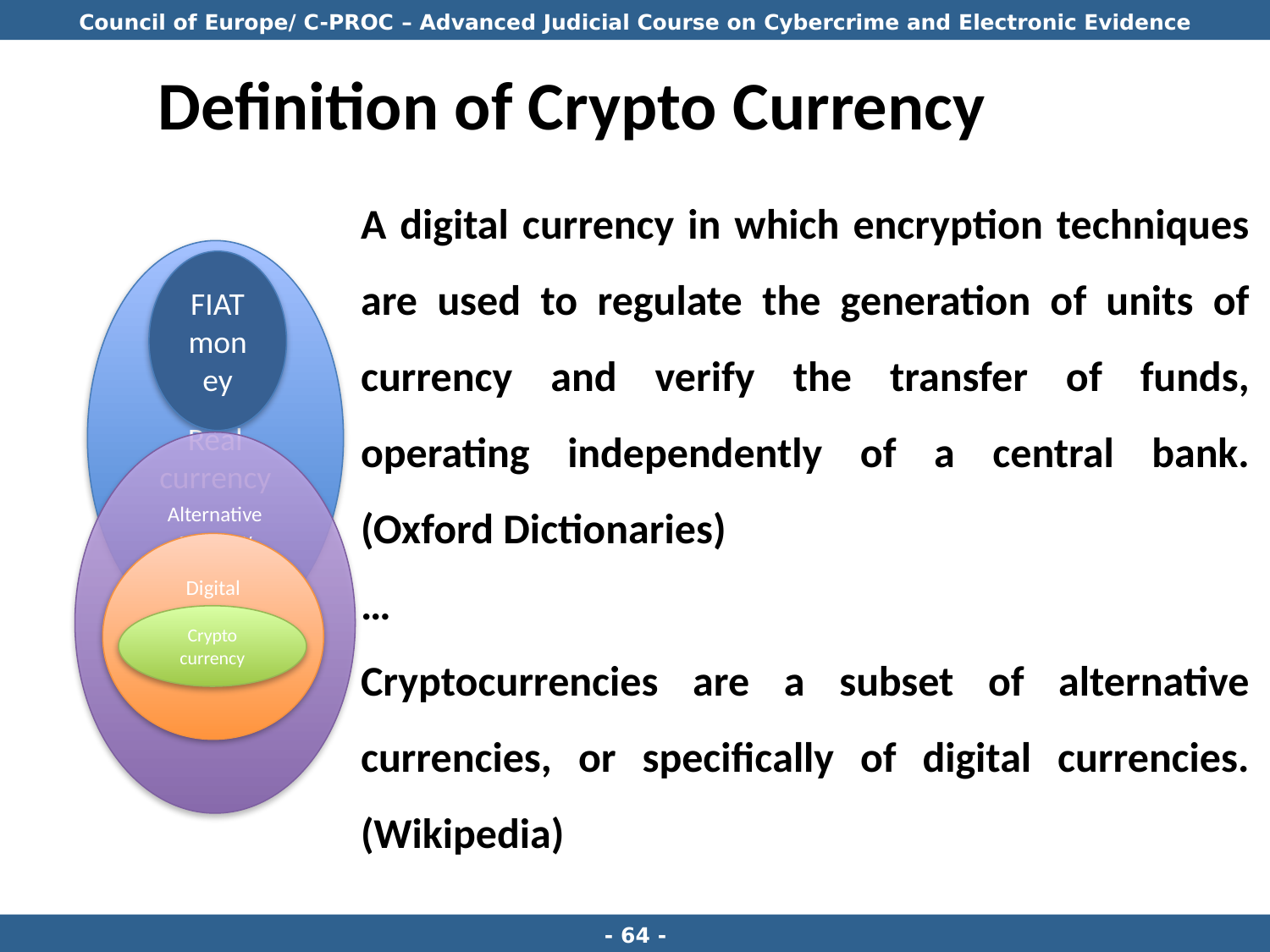

Definition of Crypto Currency
A digital currency in which encryption techniques are used to regulate the generation of units of currency and verify the transfer of funds, operating independently of a central bank. (Oxford Dictionaries)
…
Cryptocurrencies are a subset of alternative currencies, or specifically of digital currencies. (Wikipedia)

Real currency

FIAT money

Alternative currency

Digital currency

Crypto currency